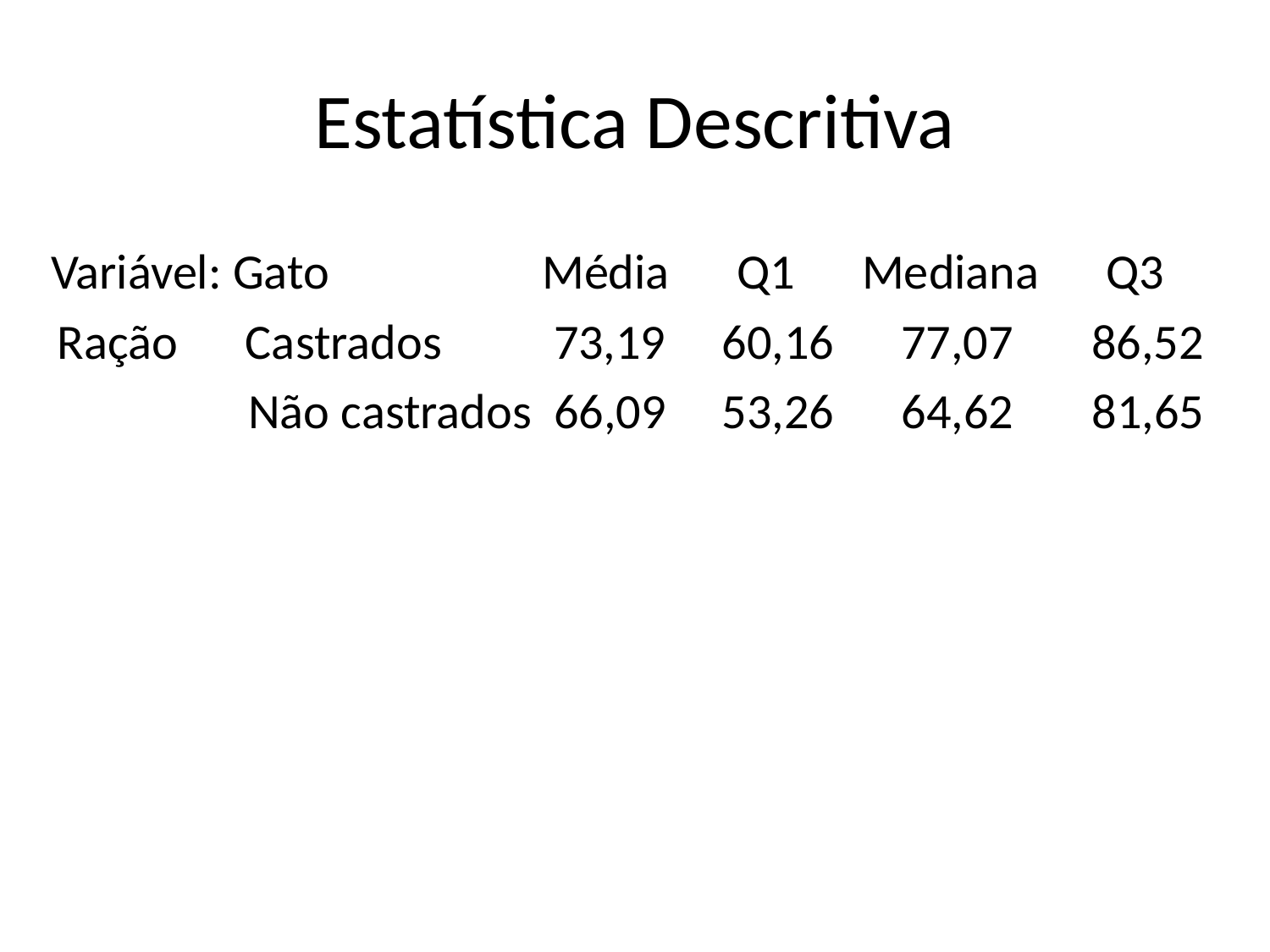

# Estatística Descritiva
   Variável: Gato                   Média      Q1      Mediana      Q3
    Ração      Castrados          73,19     60,16      77,07       86,52
                     Não castrados  66,09     53,26      64,62       81,65